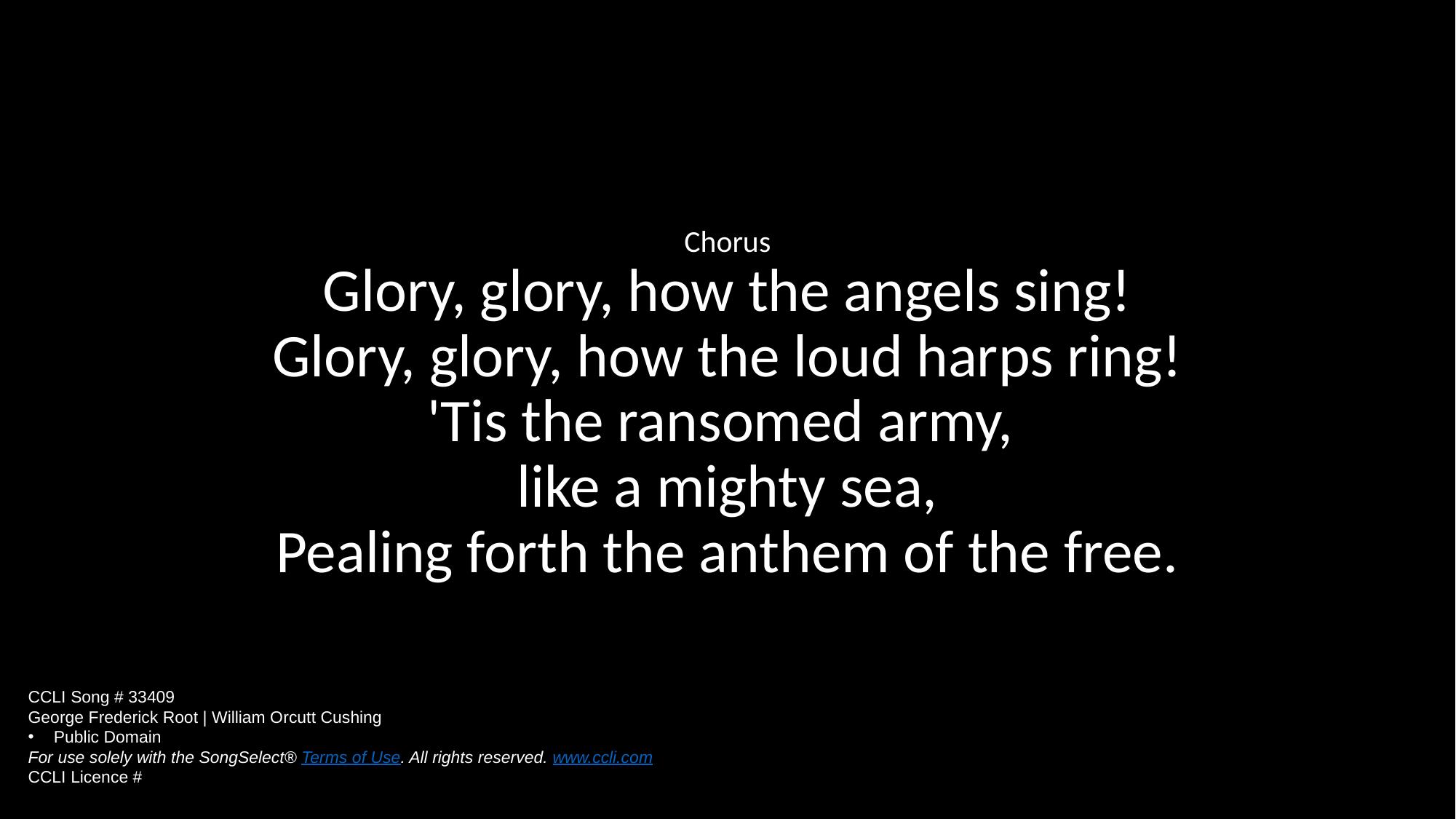

Chorus
Glory, glory, how the angels sing!
Glory, glory, how the loud harps ring!
'Tis the ransomed army,
like a mighty sea,
Pealing forth the anthem of the free.
CCLI Song # 33409
George Frederick Root | William Orcutt Cushing
Public Domain
For use solely with the SongSelect® Terms of Use. All rights reserved. www.ccli.com
CCLI Licence #